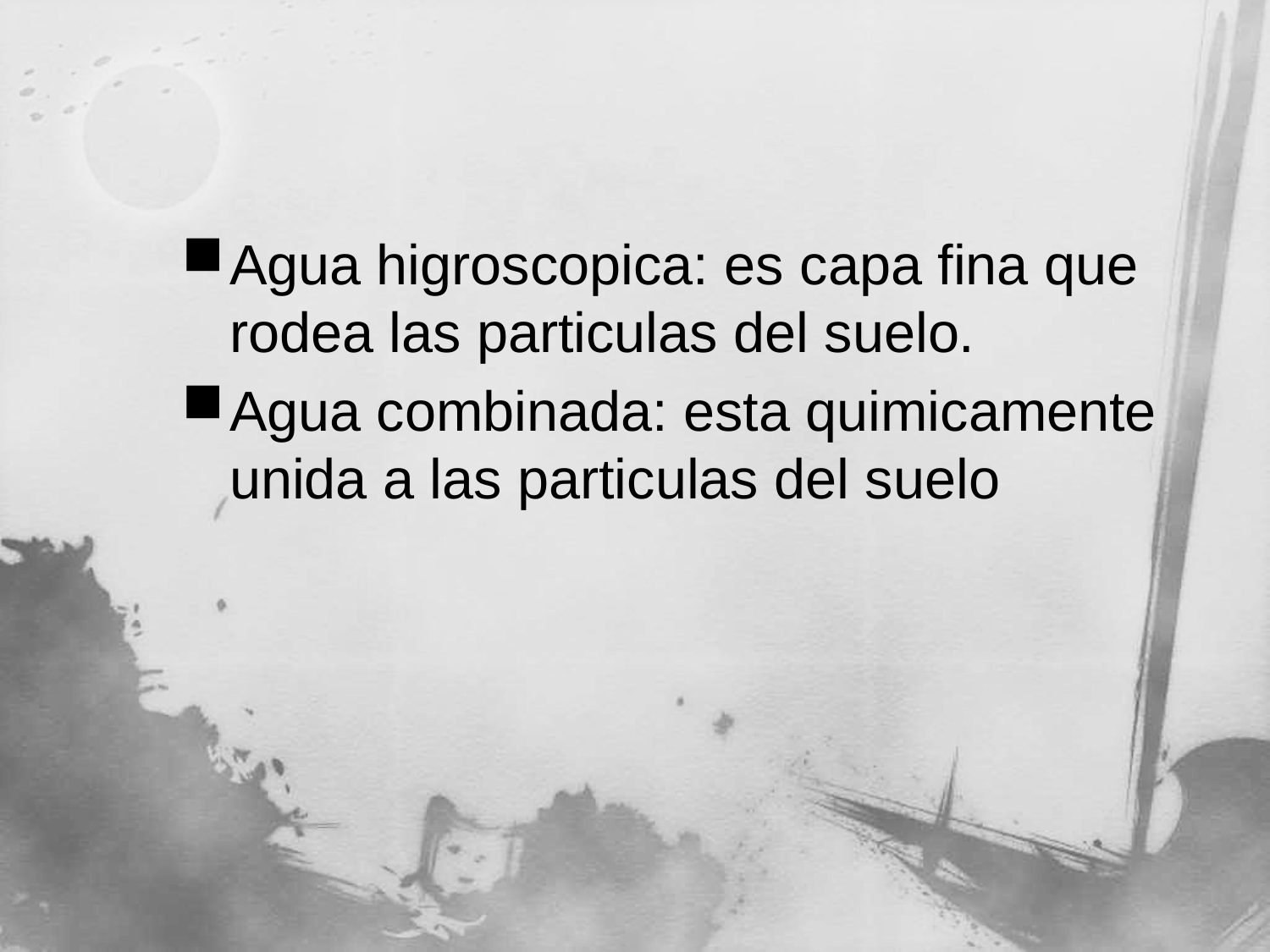

#
Agua higroscopica: es capa fina que rodea las particulas del suelo.
Agua combinada: esta quimicamente unida a las particulas del suelo